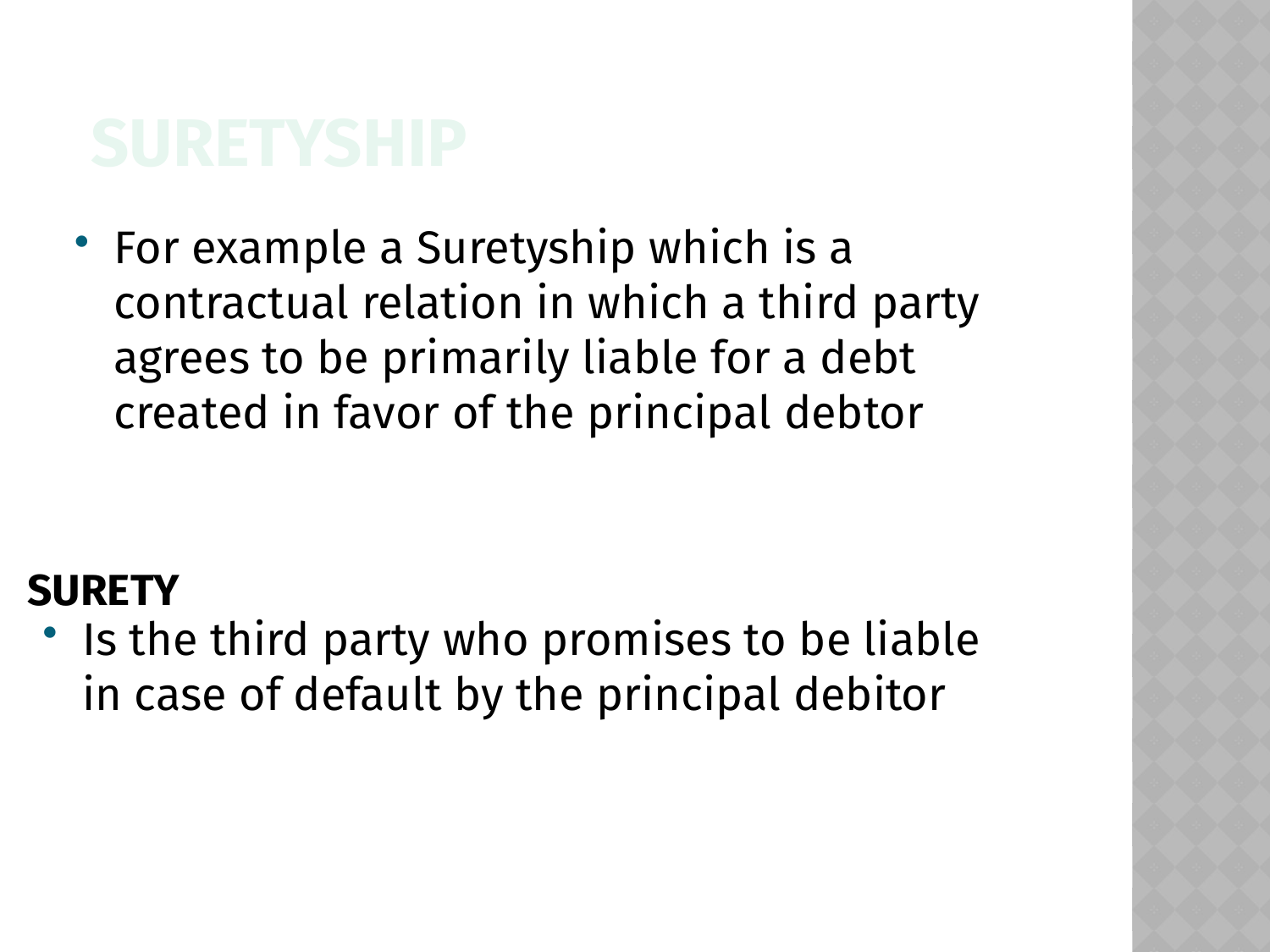

Suretyship
For example a Suretyship which is a contractual relation in which a third party agrees to be primarily liable for a debt created in favor of the principal debtor

# Surety
Is the third party who promises to be liable in case of default by the principal debitor